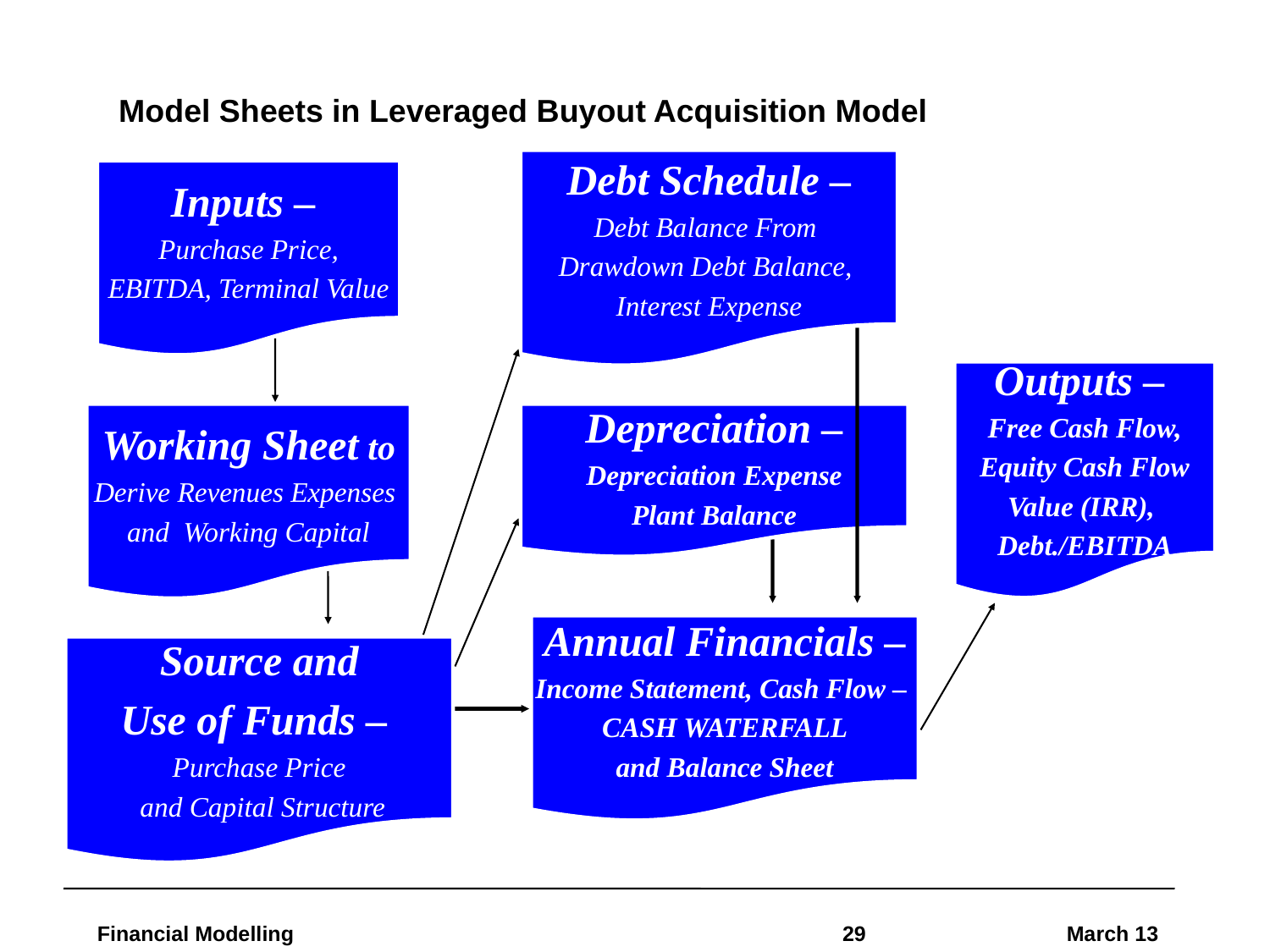

# Model Sheets in Leveraged Buyout Acquisition Model
Debt Schedule –
Debt Balance From
Drawdown Debt Balance,
Interest Expense
Inputs –
Purchase Price,
EBITDA, Terminal Value

Outputs –
Free Cash Flow,
Equity Cash Flow
Value (IRR),
Debt./EBITDA
Working Sheet to
Derive Revenues Expenses
and  Working Capital
Depreciation –
Depreciation Expense
Plant Balance

Annual Financials –
Income Statement, Cash Flow –
CASH WATERFALL
and Balance Sheet
Source and
Use of Funds –
Purchase Price
 and Capital Structure